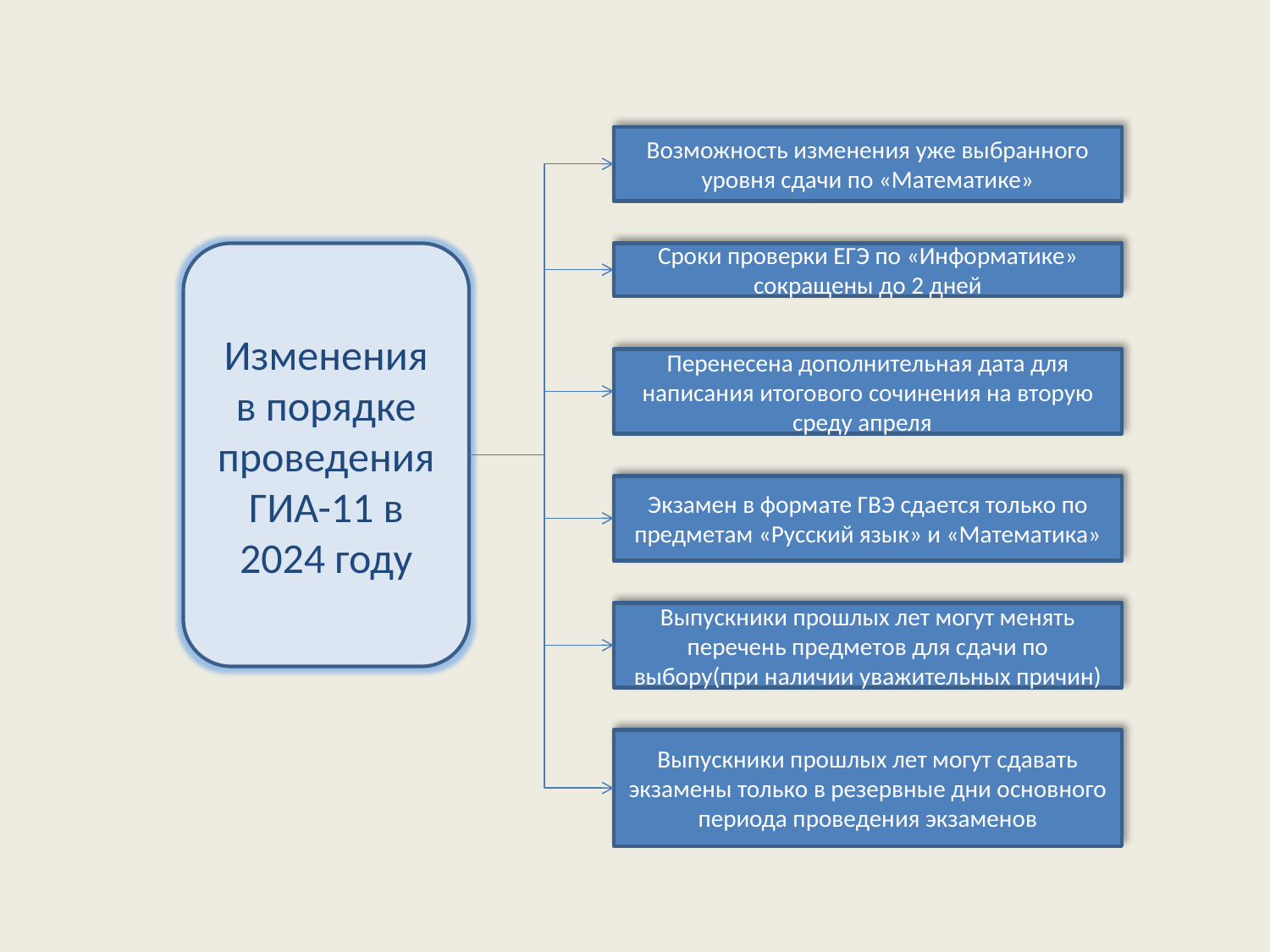

Возможность изменения уже выбранного уровня сдачи по «Математике»
Изменения в порядке проведения ГИА-11 в 2024 году
Сроки проверки ЕГЭ по «Информатике» сокращены до 2 дней
Перенесена дополнительная дата для написания итогового сочинения на вторую среду апреля
Экзамен в формате ГВЭ сдается только по предметам «Русский язык» и «Математика»
Выпускники прошлых лет могут менять перечень предметов для сдачи по выбору(при наличии уважительных причин)
Выпускники прошлых лет могут сдавать экзамены только в резервные дни основного периода проведения экзаменов